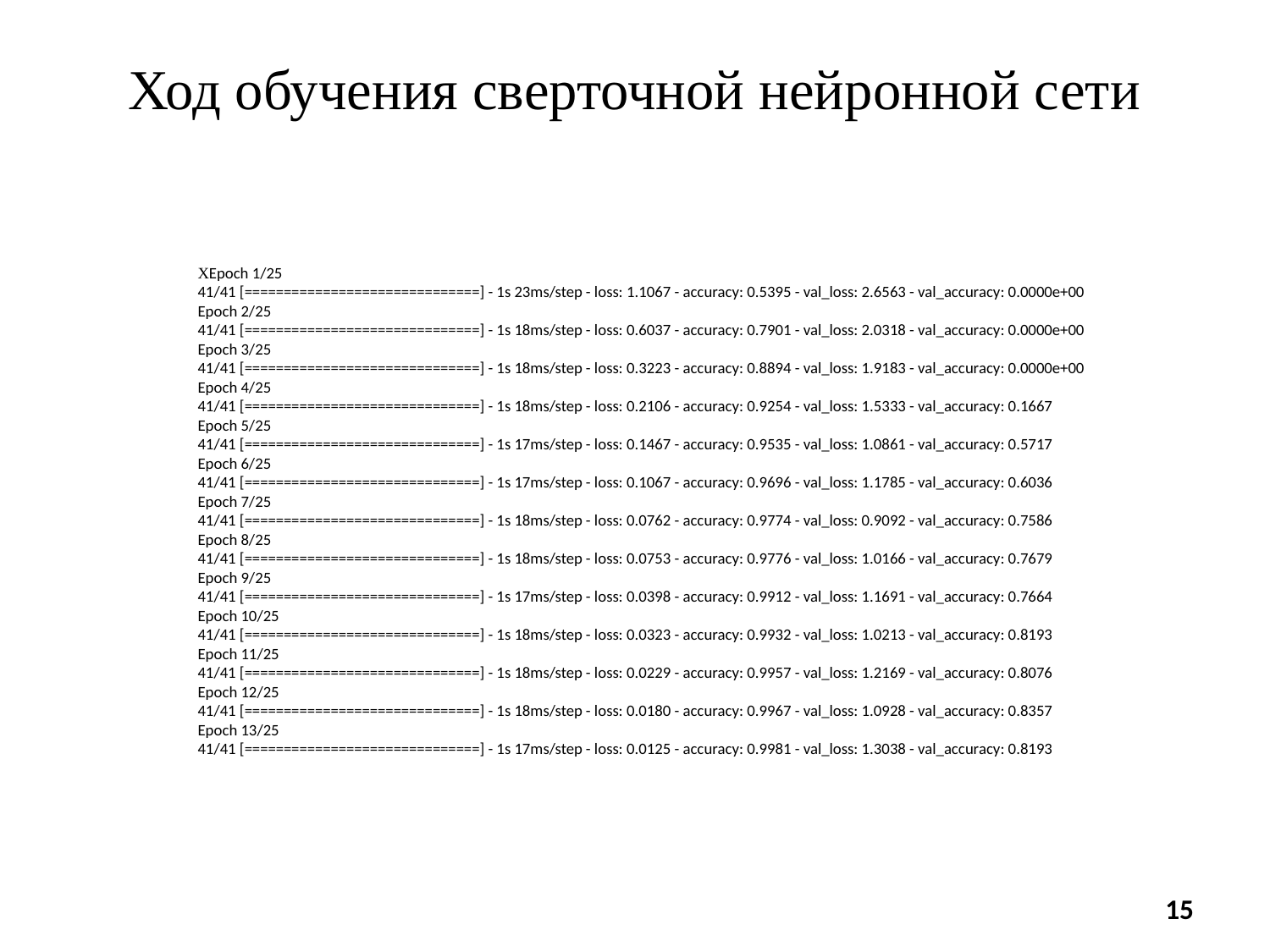

# Ход обучения сверточной нейронной сети
ХEpoch 1/25
41/41 [==============================] - 1s 23ms/step - loss: 1.1067 - accuracy: 0.5395 - val_loss: 2.6563 - val_accuracy: 0.0000e+00
Epoch 2/25
41/41 [==============================] - 1s 18ms/step - loss: 0.6037 - accuracy: 0.7901 - val_loss: 2.0318 - val_accuracy: 0.0000e+00
Epoch 3/25
41/41 [==============================] - 1s 18ms/step - loss: 0.3223 - accuracy: 0.8894 - val_loss: 1.9183 - val_accuracy: 0.0000e+00
Epoch 4/25
41/41 [==============================] - 1s 18ms/step - loss: 0.2106 - accuracy: 0.9254 - val_loss: 1.5333 - val_accuracy: 0.1667
Epoch 5/25
41/41 [==============================] - 1s 17ms/step - loss: 0.1467 - accuracy: 0.9535 - val_loss: 1.0861 - val_accuracy: 0.5717
Epoch 6/25
41/41 [==============================] - 1s 17ms/step - loss: 0.1067 - accuracy: 0.9696 - val_loss: 1.1785 - val_accuracy: 0.6036
Epoch 7/25
41/41 [==============================] - 1s 18ms/step - loss: 0.0762 - accuracy: 0.9774 - val_loss: 0.9092 - val_accuracy: 0.7586
Epoch 8/25
41/41 [==============================] - 1s 18ms/step - loss: 0.0753 - accuracy: 0.9776 - val_loss: 1.0166 - val_accuracy: 0.7679
Epoch 9/25
41/41 [==============================] - 1s 17ms/step - loss: 0.0398 - accuracy: 0.9912 - val_loss: 1.1691 - val_accuracy: 0.7664
Epoch 10/25
41/41 [==============================] - 1s 18ms/step - loss: 0.0323 - accuracy: 0.9932 - val_loss: 1.0213 - val_accuracy: 0.8193
Epoch 11/25
41/41 [==============================] - 1s 18ms/step - loss: 0.0229 - accuracy: 0.9957 - val_loss: 1.2169 - val_accuracy: 0.8076
Epoch 12/25
41/41 [==============================] - 1s 18ms/step - loss: 0.0180 - accuracy: 0.9967 - val_loss: 1.0928 - val_accuracy: 0.8357
Epoch 13/25
41/41 [==============================] - 1s 17ms/step - loss: 0.0125 - accuracy: 0.9981 - val_loss: 1.3038 - val_accuracy: 0.8193

15